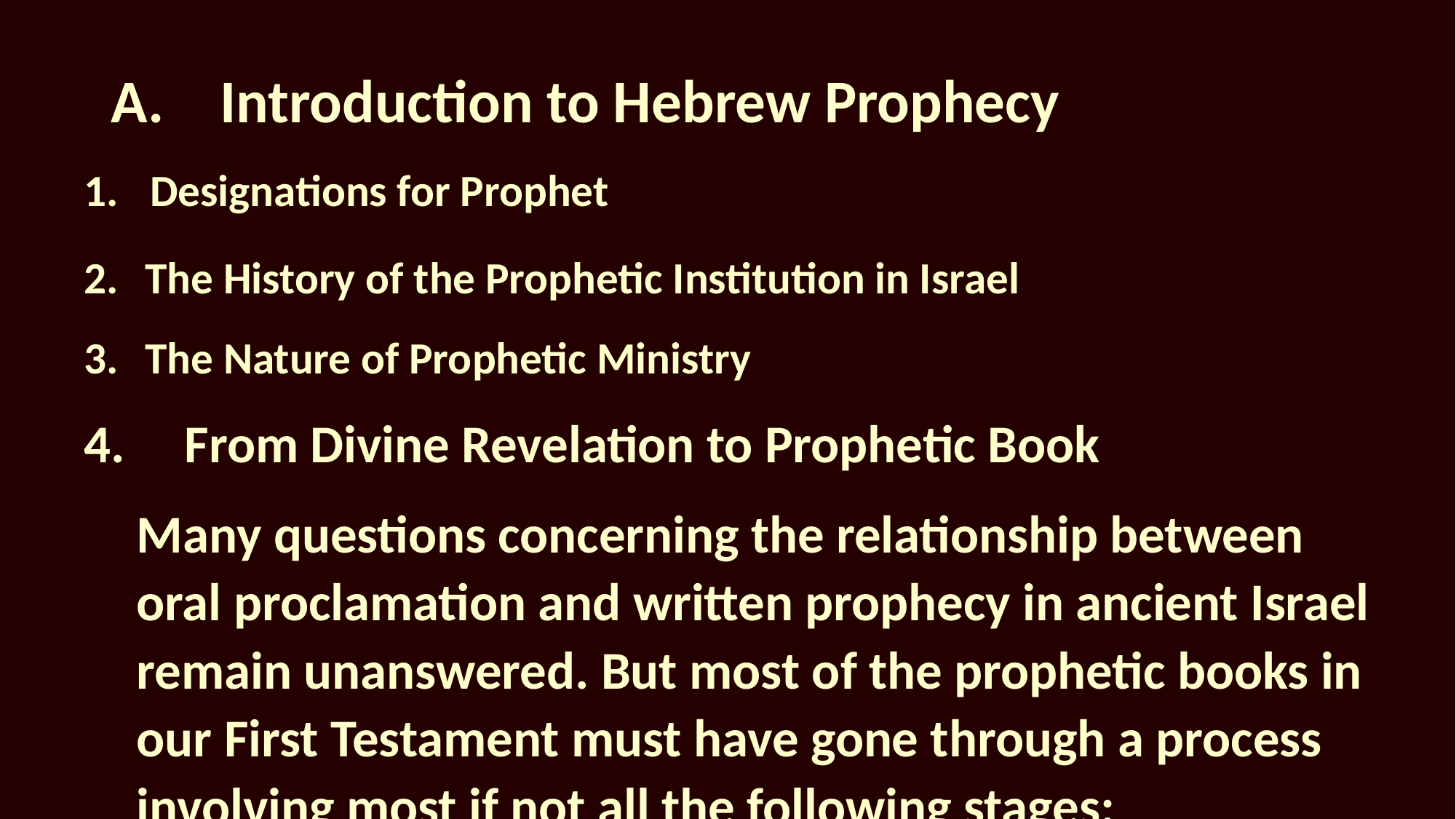

# A.	Introduction to Hebrew Prophecy
	Designations for Prophet
The History of the Prophetic Institution in Israel
The Nature of Prophetic Ministry
4.	From Divine Revelation to Prophetic Book
Many questions concerning the relationship between oral proclamation and written prophecy in ancient Israel remain unanswered. But most of the prophetic books in our First Testament must have gone through a process involving most if not all the following stages: